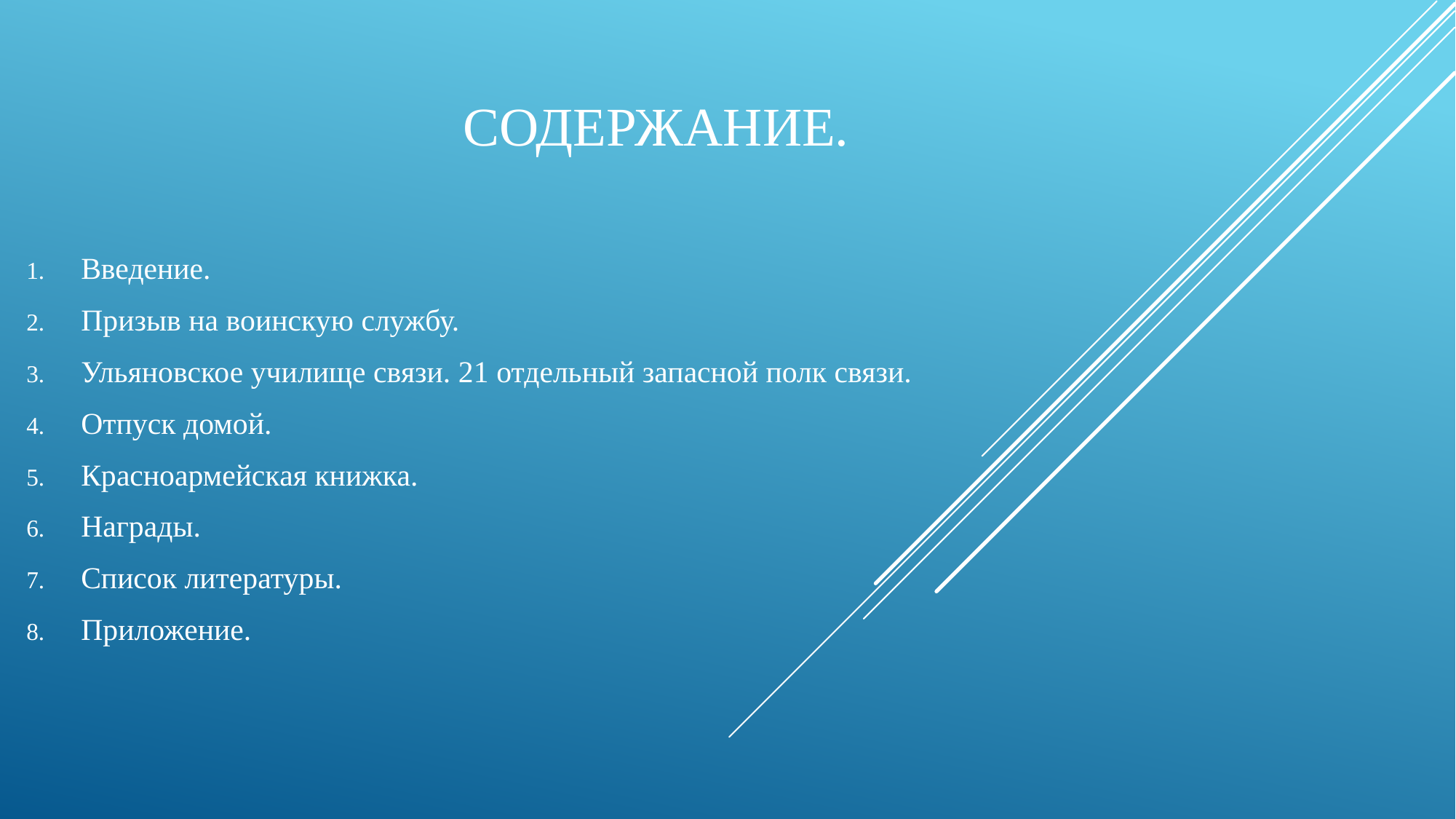

# Содержание.
Введение.
Призыв на воинскую службу.
Ульяновское училище связи. 21 отдельный запасной полк связи.
Отпуск домой.
Красноармейская книжка.
Награды.
Список литературы.
Приложение.